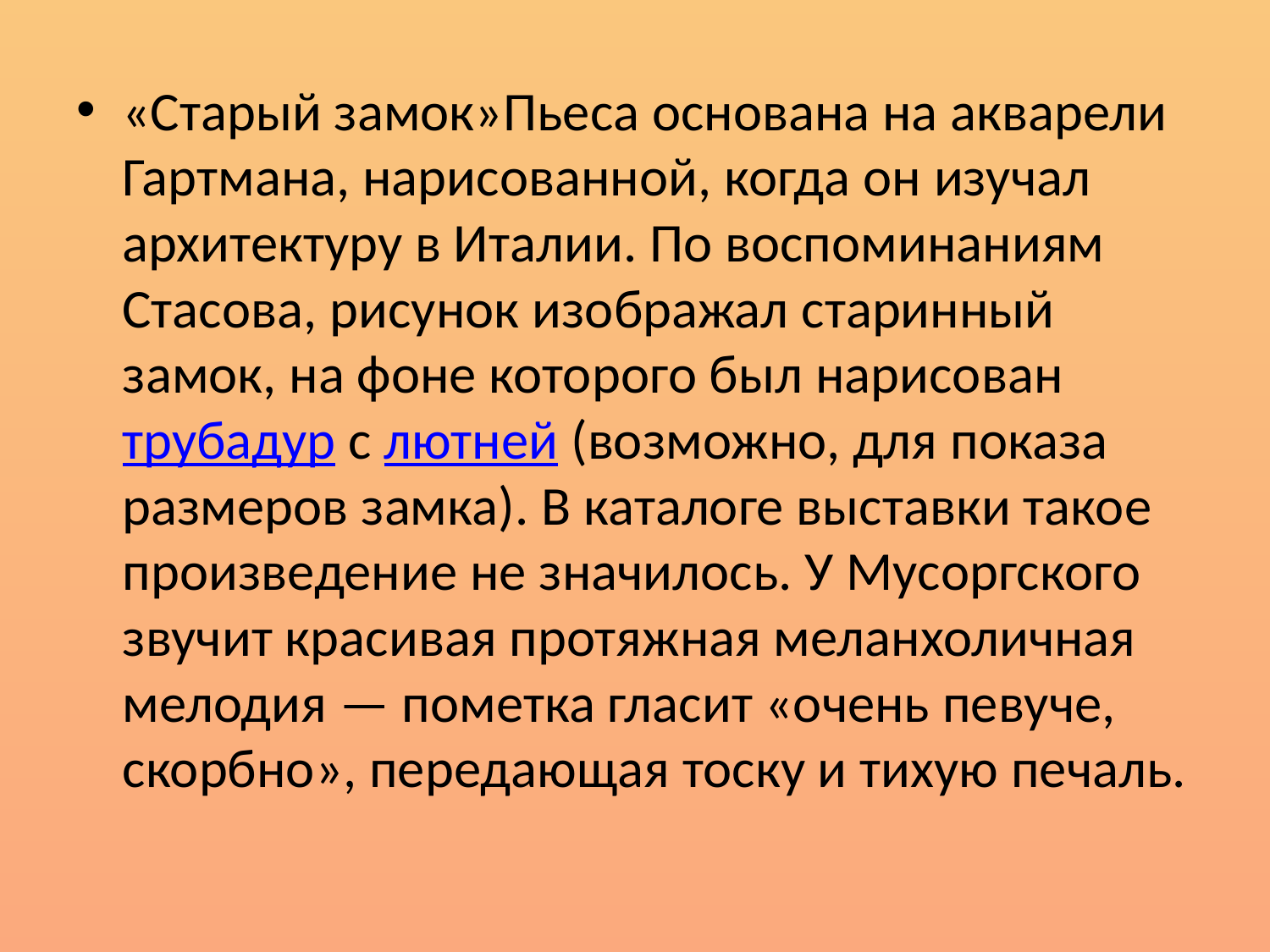

#
«Старый замок»Пьеса основана на акварели Гартмана, нарисованной, когда он изучал архитектуру в Италии. По воспоминаниям Стасова, рисунок изображал старинный замок, на фоне которого был нарисован трубадур c лютней (возможно, для показа размеров замка). В каталоге выставки такое произведение не значилось. У Мусоргского звучит красивая протяжная меланхоличная мелодия — пометка гласит «очень певуче, скорбно», передающая тоску и тихую печаль.